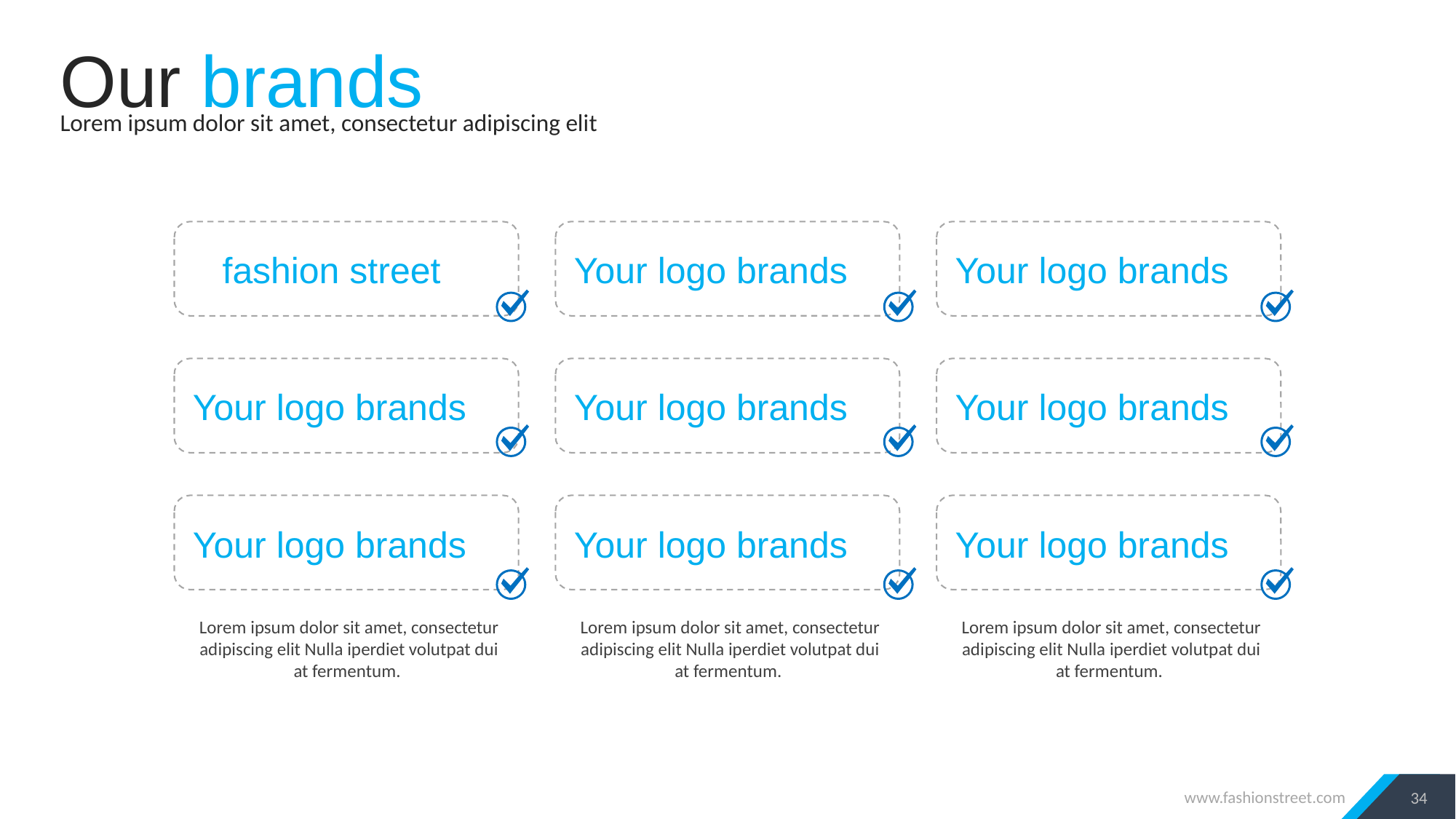

Our brands
Lorem ipsum dolor sit amet, consectetur adipiscing elit

fashion street
Your logo brands
Your logo brands

Your logo brands
Your logo brands
Your logo brands

Your logo brands
Your logo brands
Your logo brands
Lorem ipsum dolor sit amet, consectetur adipiscing elit Nulla iperdiet volutpat dui at fermentum.
Lorem ipsum dolor sit amet, consectetur adipiscing elit Nulla iperdiet volutpat dui at fermentum.
Lorem ipsum dolor sit amet, consectetur adipiscing elit Nulla iperdiet volutpat dui at fermentum.
34